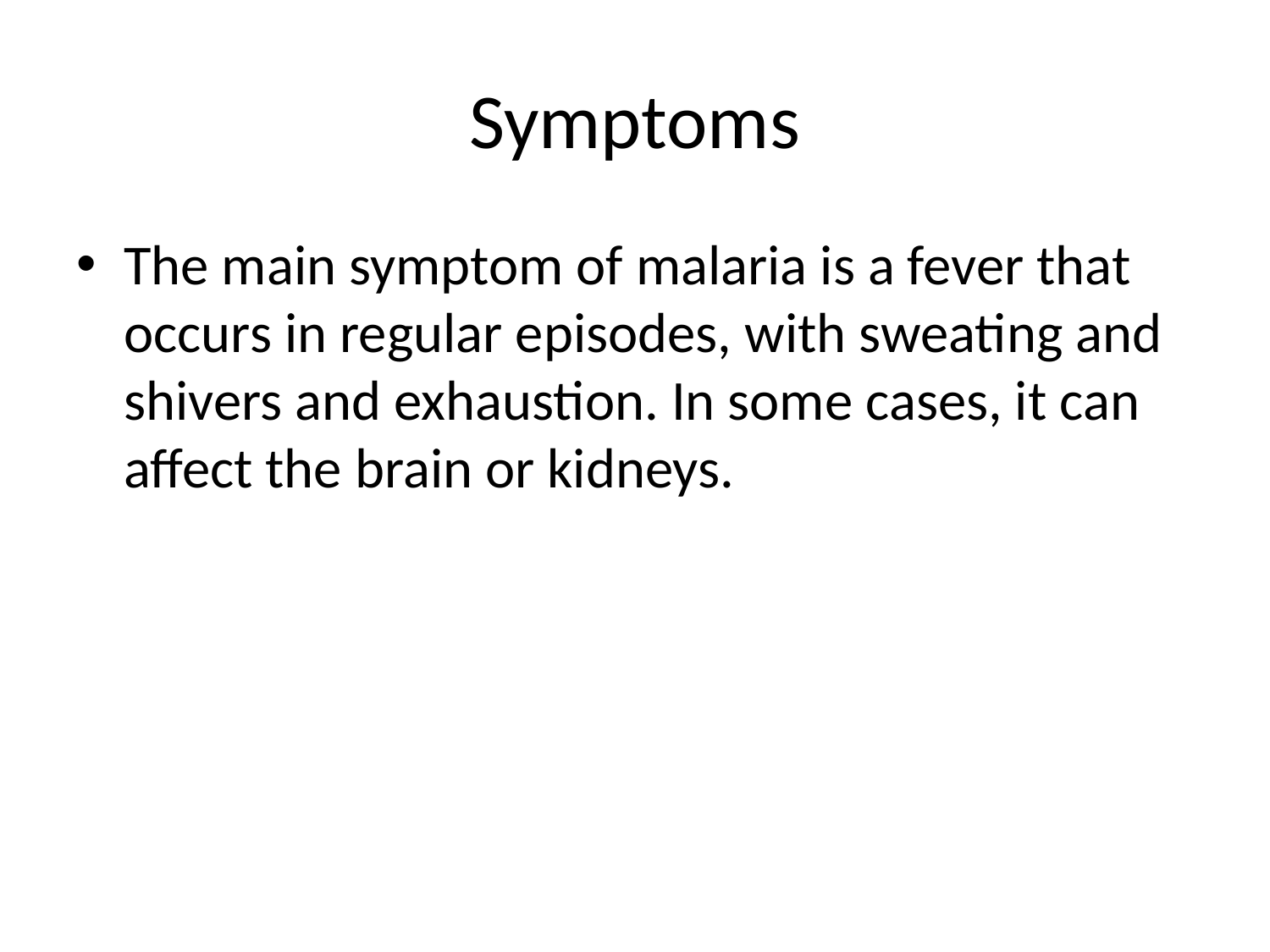

# Symptoms
The main symptom of malaria is a fever that occurs in regular episodes, with sweating and shivers and exhaustion. In some cases, it can affect the brain or kidneys.